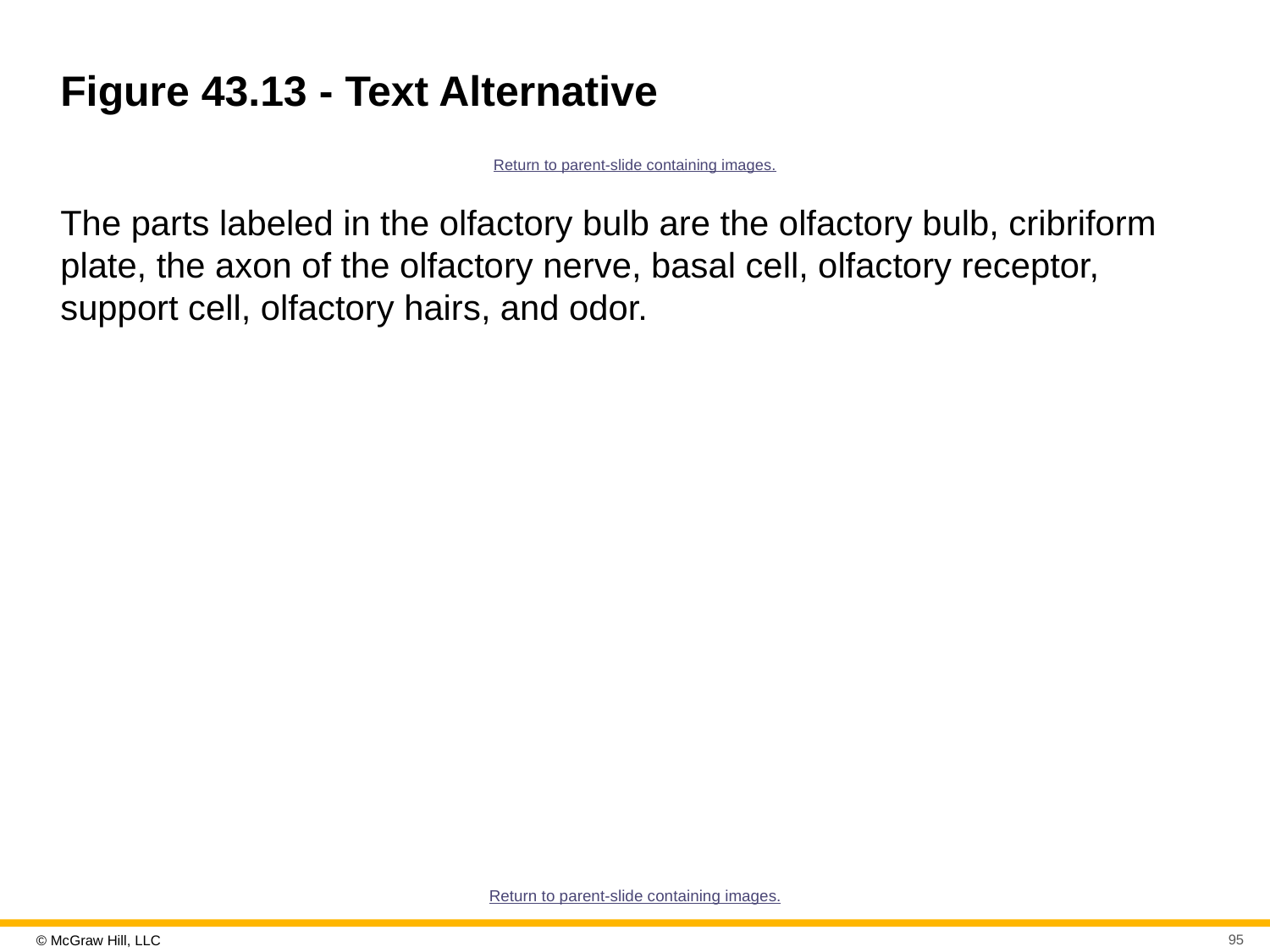

# Figure 43.13 - Text Alternative
Return to parent-slide containing images.
The parts labeled in the olfactory bulb are the olfactory bulb, cribriform plate, the axon of the olfactory nerve, basal cell, olfactory receptor, support cell, olfactory hairs, and odor.
Return to parent-slide containing images.
95